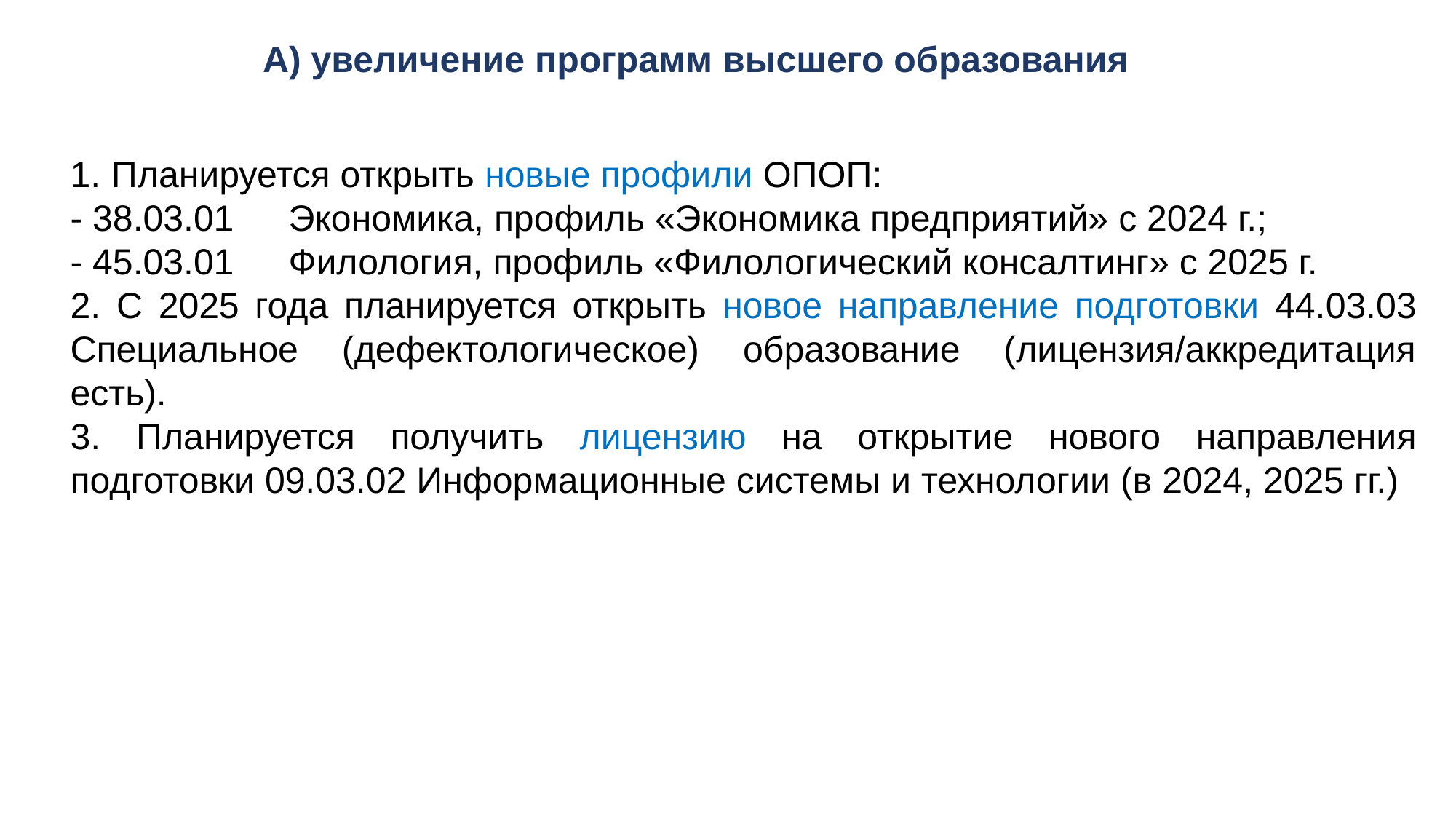

А) увеличение программ высшего образования
Планируется открыть новые профили ОПОП:
- 38.03.01	Экономика, профиль «Экономика предприятий» с 2024 г.;
- 45.03.01	Филология, профиль «Филологический консалтинг» с 2025 г.
2. С 2025 года планируется открыть новое направление подготовки 44.03.03 Специальное (дефектологическое) образование (лицензия/аккредитация есть).
3. Планируется получить лицензию на открытие нового направления подготовки 09.03.02 Информационные системы и технологии (в 2024, 2025 гг.)